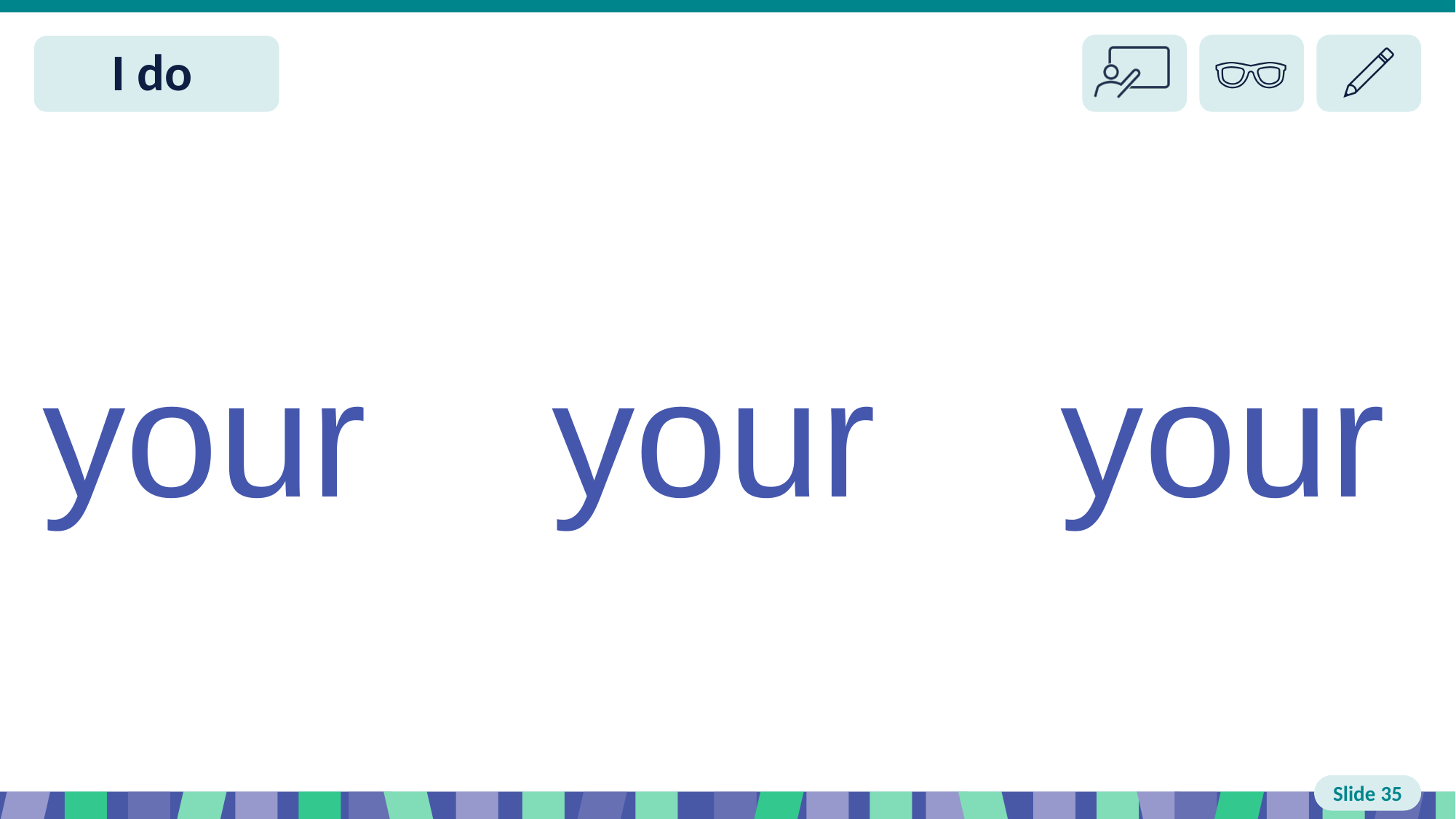

Slide 35 I do
your    your    your